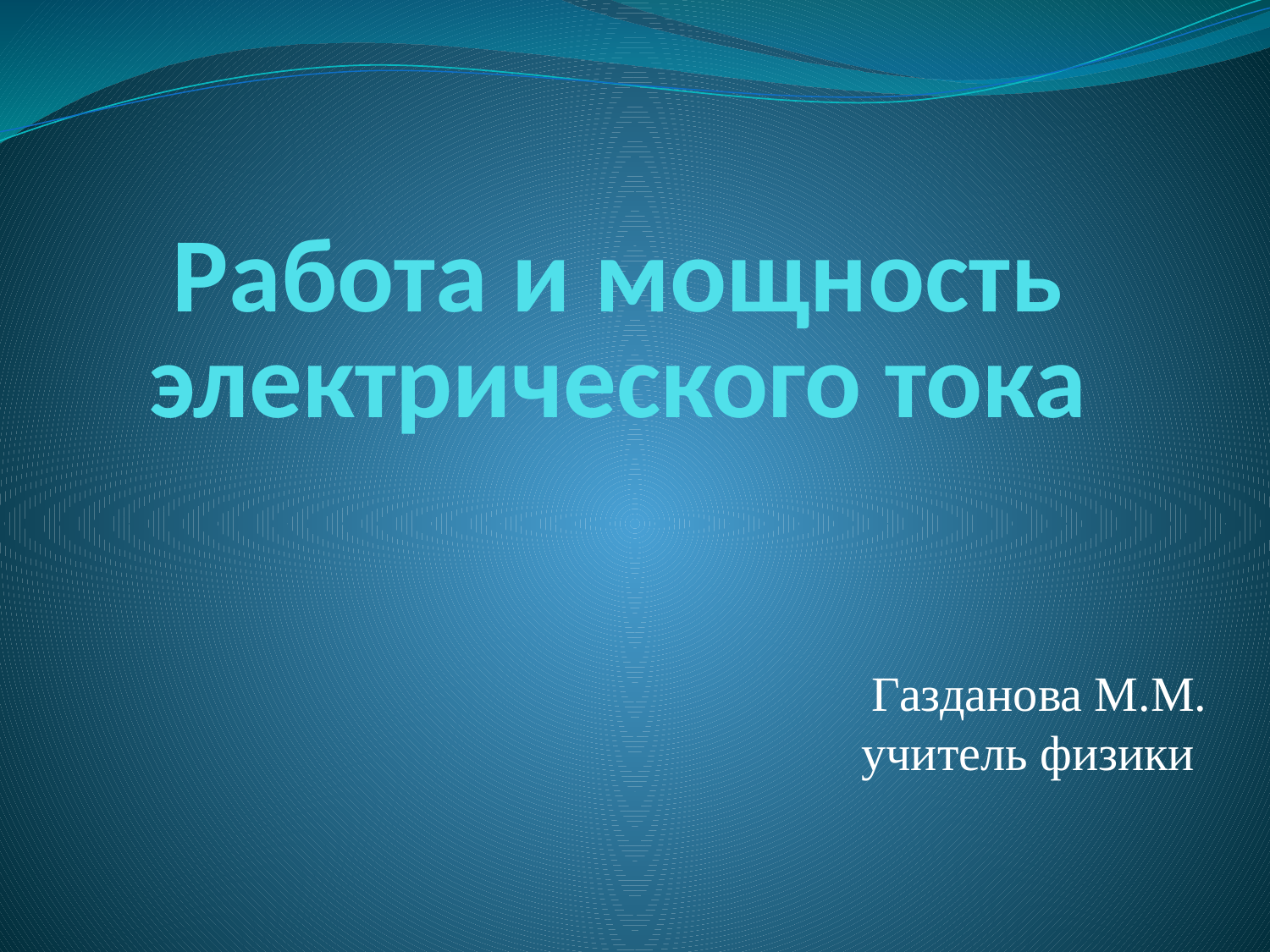

# Работа и мощность электрического тока
Газданова М.М.
учитель физики